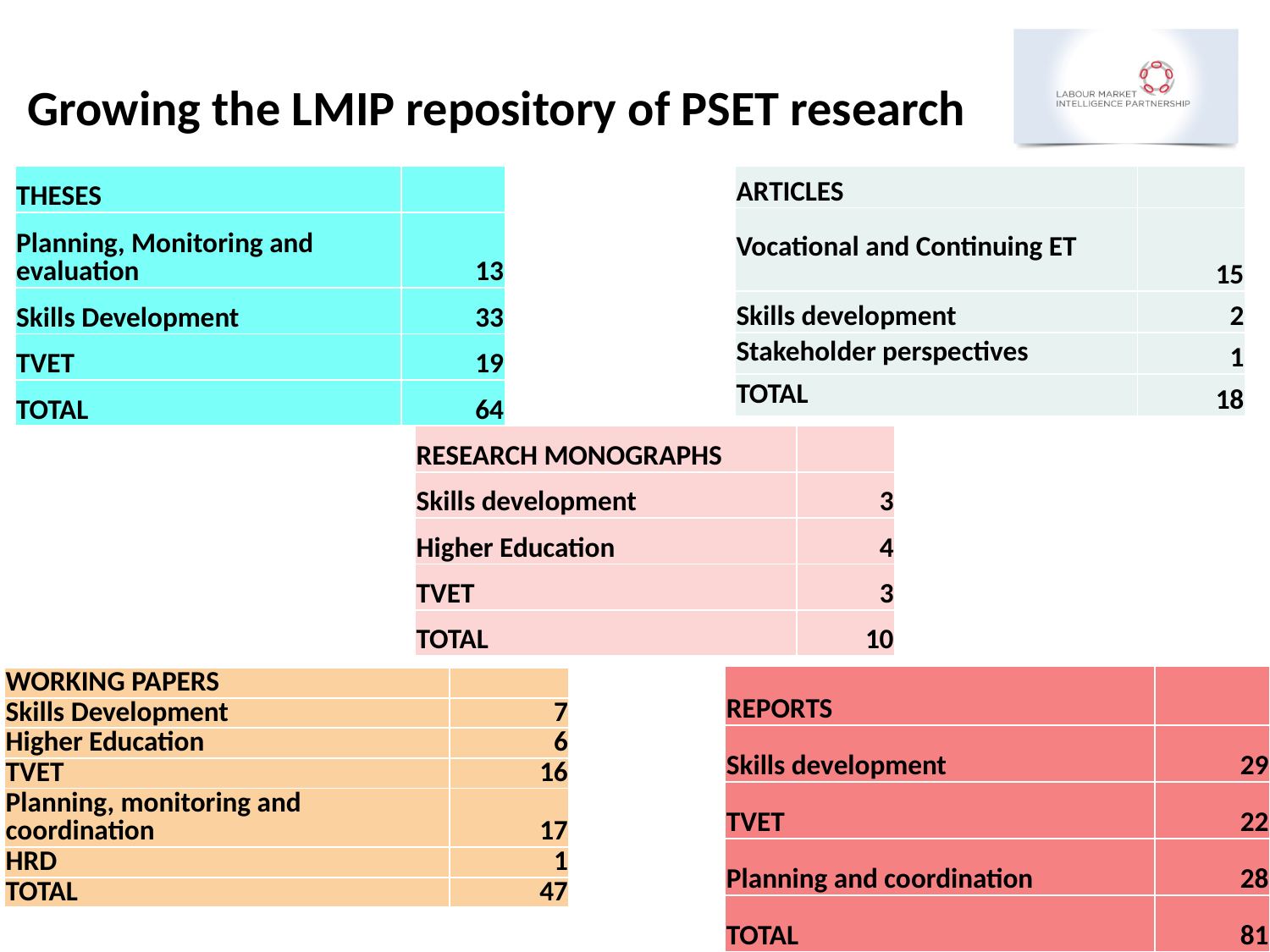

# Growing the LMIP repository of PSET research
| THESES |  |
| --- | --- |
| Planning, Monitoring and evaluation | 13 |
| Skills Development | 33 |
| TVET | 19 |
| Total | 64 |
| ARTICLES |  |
| --- | --- |
| Vocational and Continuing ET | 15 |
| Skills development | 2 |
| Stakeholder perspectives | 1 |
| Total | 18 |
| RESEARCH MONOGRAPHS |  |
| --- | --- |
| Skills development | 3 |
| Higher Education | 4 |
| TVET | 3 |
| Total | 10 |
| REPORTS |  |
| --- | --- |
| Skills development | 29 |
| TVET | 22 |
| Planning and coordination | 28 |
| Total | 81 |
| WORKING PAPERS |  |
| --- | --- |
| Skills Development | 7 |
| Higher Education | 6 |
| TVET | 16 |
| Planning, monitoring and coordination | 17 |
| HRD | 1 |
| Total | 47 |